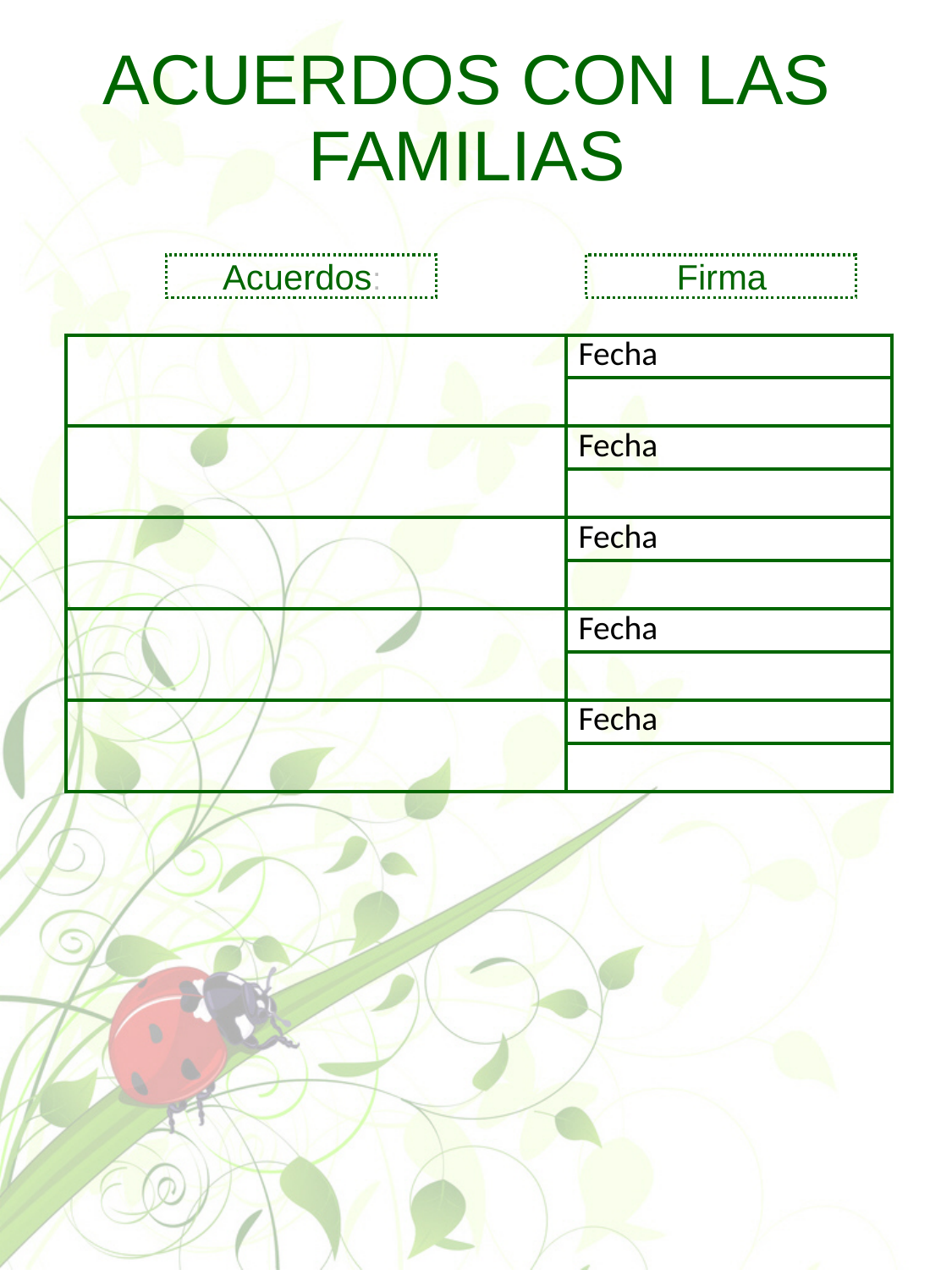

ACUERDOS CON LAS FAMILIAS
Acuerdos:
Firma
|  | Fecha |
| --- | --- |
|  |  |
|  | Fecha |
|  |  |
|  | Fecha |
|  |  |
|  | Fecha |
|  |  |
|  | Fecha |
|  |  |